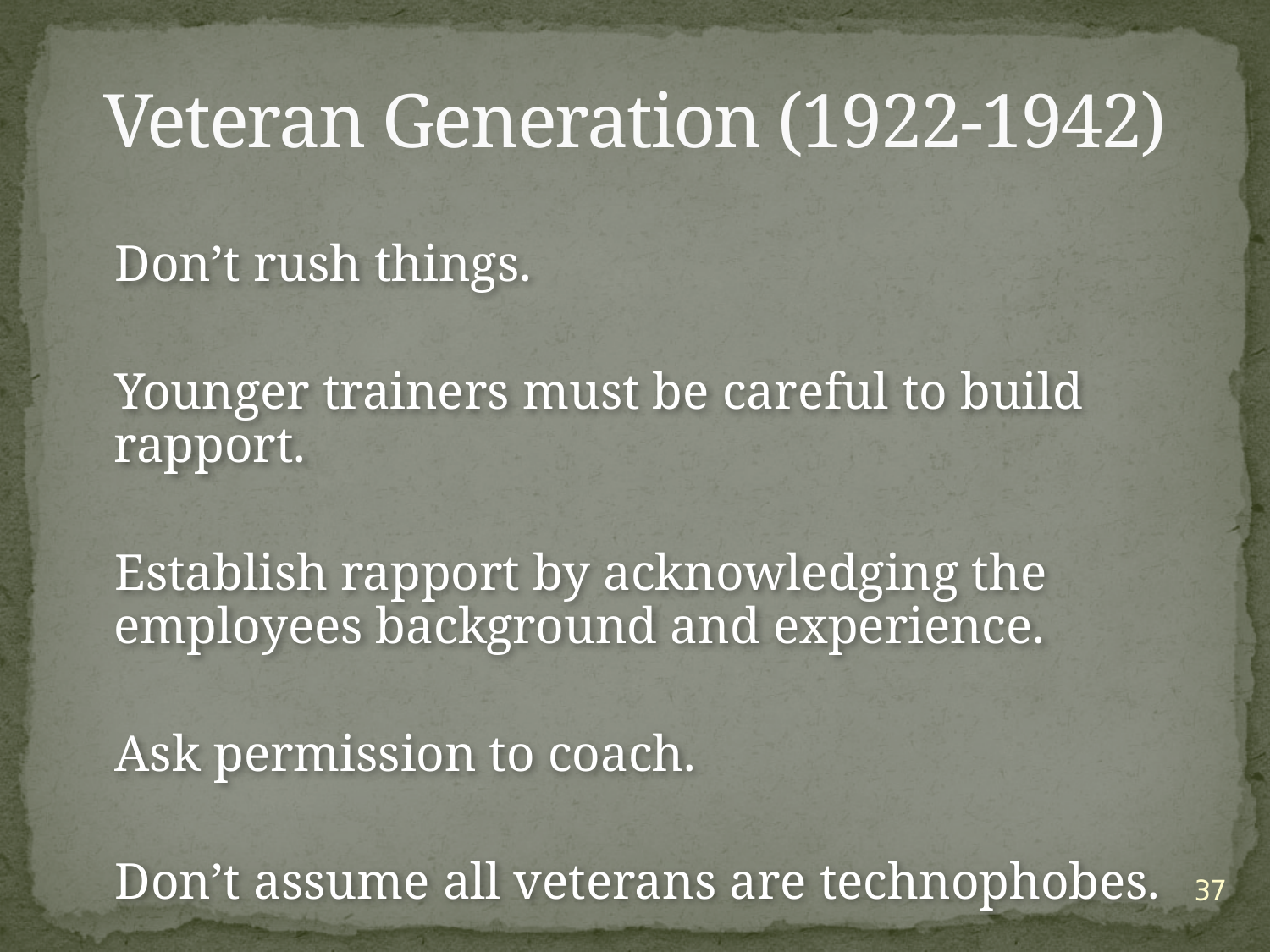

# Veteran Generation (1922-1942)
   Don’t rush things.

   Younger trainers must be careful to build rapport.

   Establish rapport by acknowledging the employees background and experience.

   Ask permission to coach.

   Don’t assume all veterans are technophobes.
37